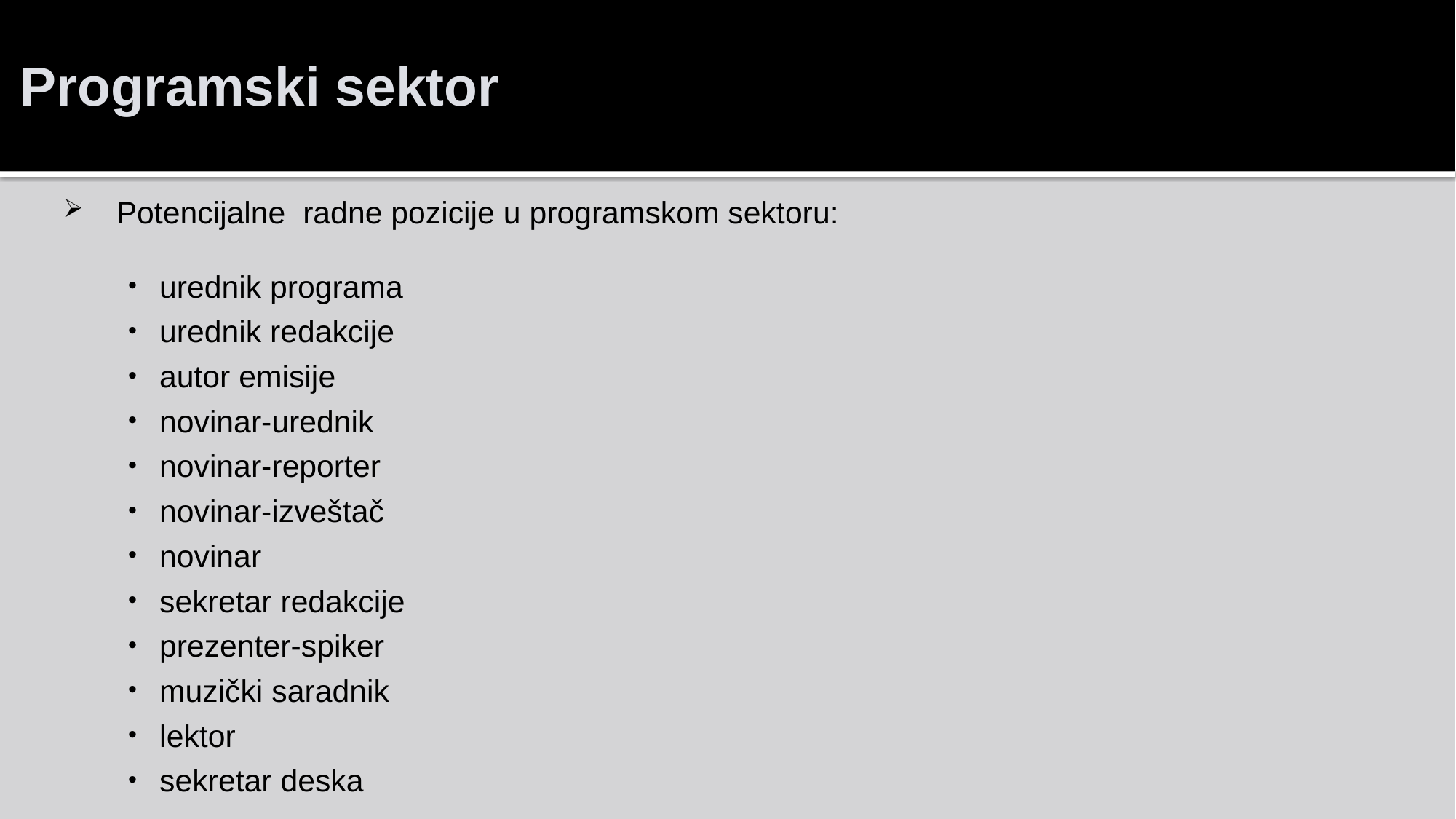

# Programski sektor
Potencijalne  radne pozicije u programskom sektoru:

urednik programa
urednik redakcije
autor emisije
novinar-urednik
novinar-reporter
novinar-izveštač
novinar
sekretar redakcije
prezenter-spiker
muzički saradnik
lektor
sekretar deska